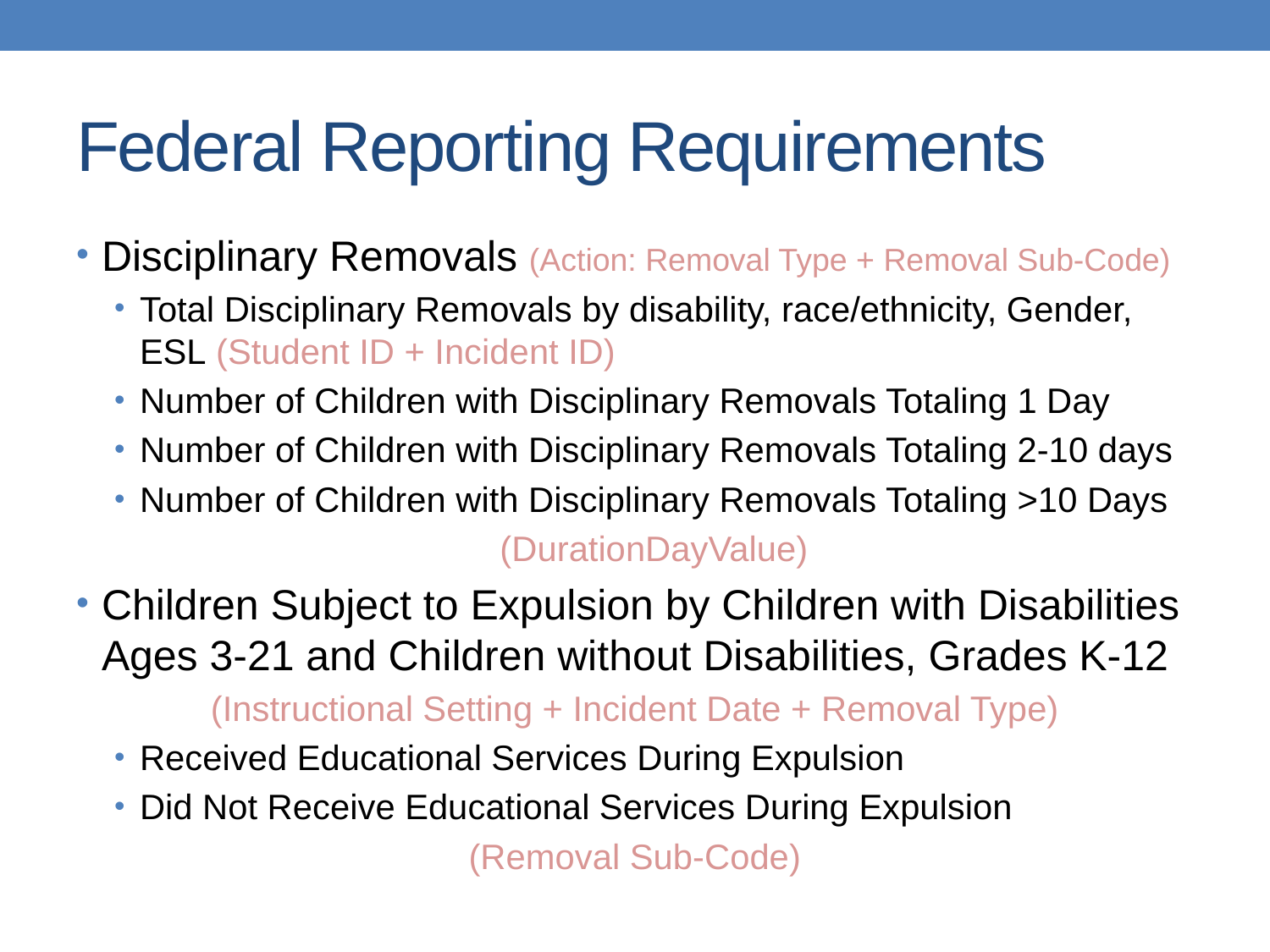

# Federal Reporting Requirements
Disciplinary Removals (Action: Removal Type + Removal Sub-Code)
Total Disciplinary Removals by disability, race/ethnicity, Gender, ESL (Student ID + Incident ID)
Number of Children with Disciplinary Removals Totaling 1 Day
Number of Children with Disciplinary Removals Totaling 2-10 days
Number of Children with Disciplinary Removals Totaling >10 Days
(DurationDayValue)
Children Subject to Expulsion by Children with Disabilities Ages 3-21 and Children without Disabilities, Grades K-12
(Instructional Setting + Incident Date + Removal Type)
Received Educational Services During Expulsion
Did Not Receive Educational Services During Expulsion
(Removal Sub-Code)